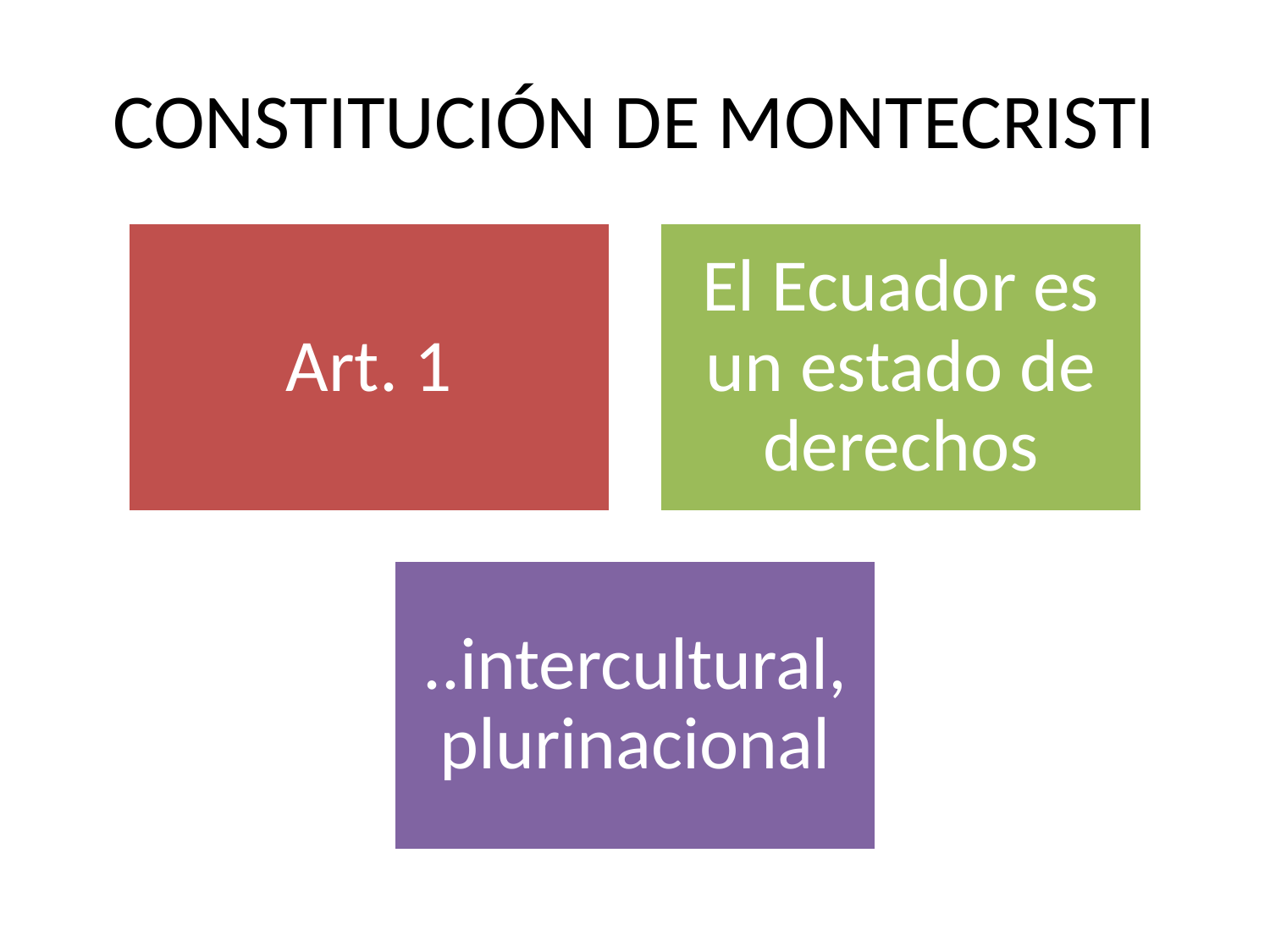

# CONSTITUCIÓN DE MONTECRISTI
Art. 1
El Ecuador es un estado de derechos
..intercultural, plurinacional